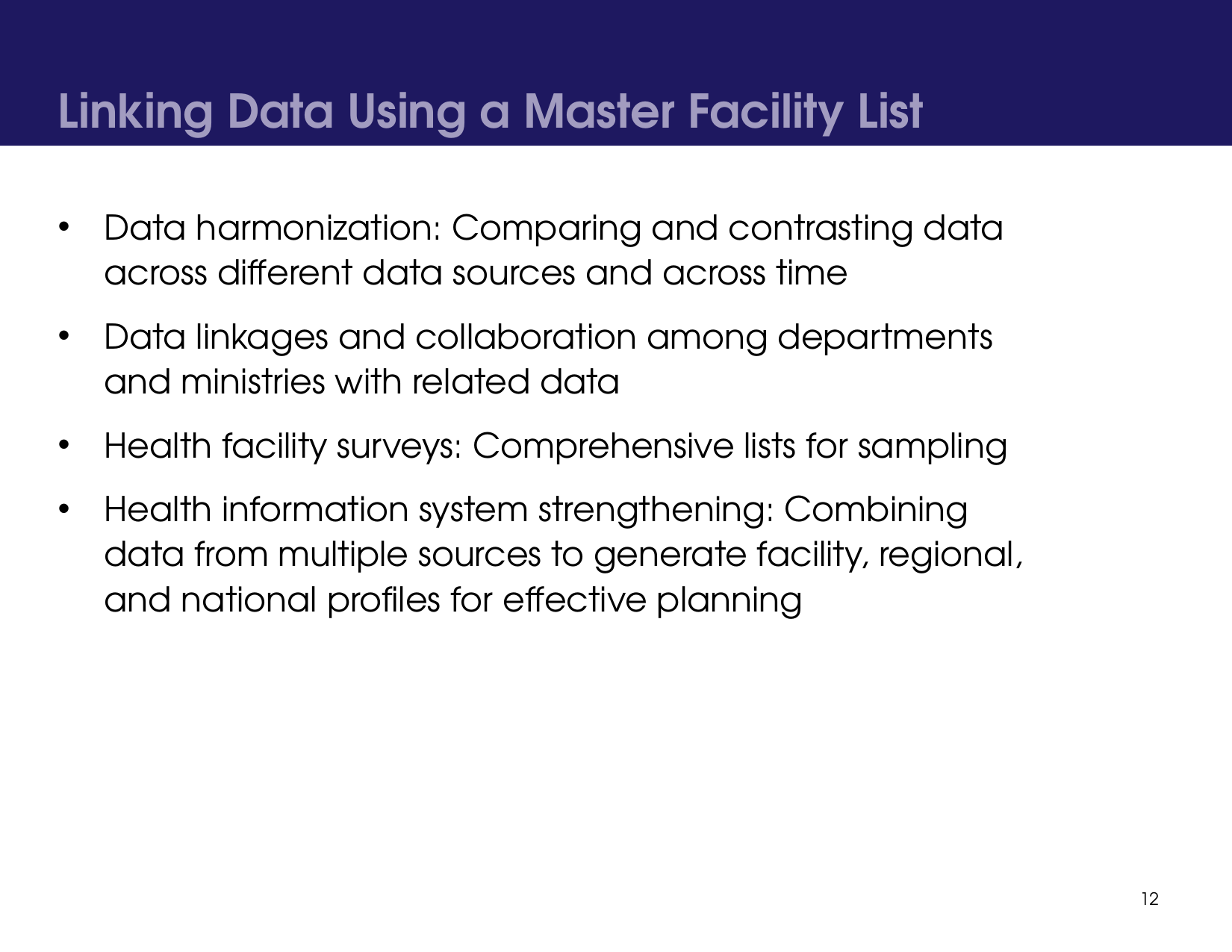

# Linking Data Using a Master Facility List
Data harmonization: Comparing and contrasting data across different data sources and across time
Data linkages and collaboration among departments and ministries with related data
Health facility surveys: Comprehensive lists for sampling
Health information system strengthening: Combining data from multiple sources to generate facility, regional, and national profiles for effective planning
12